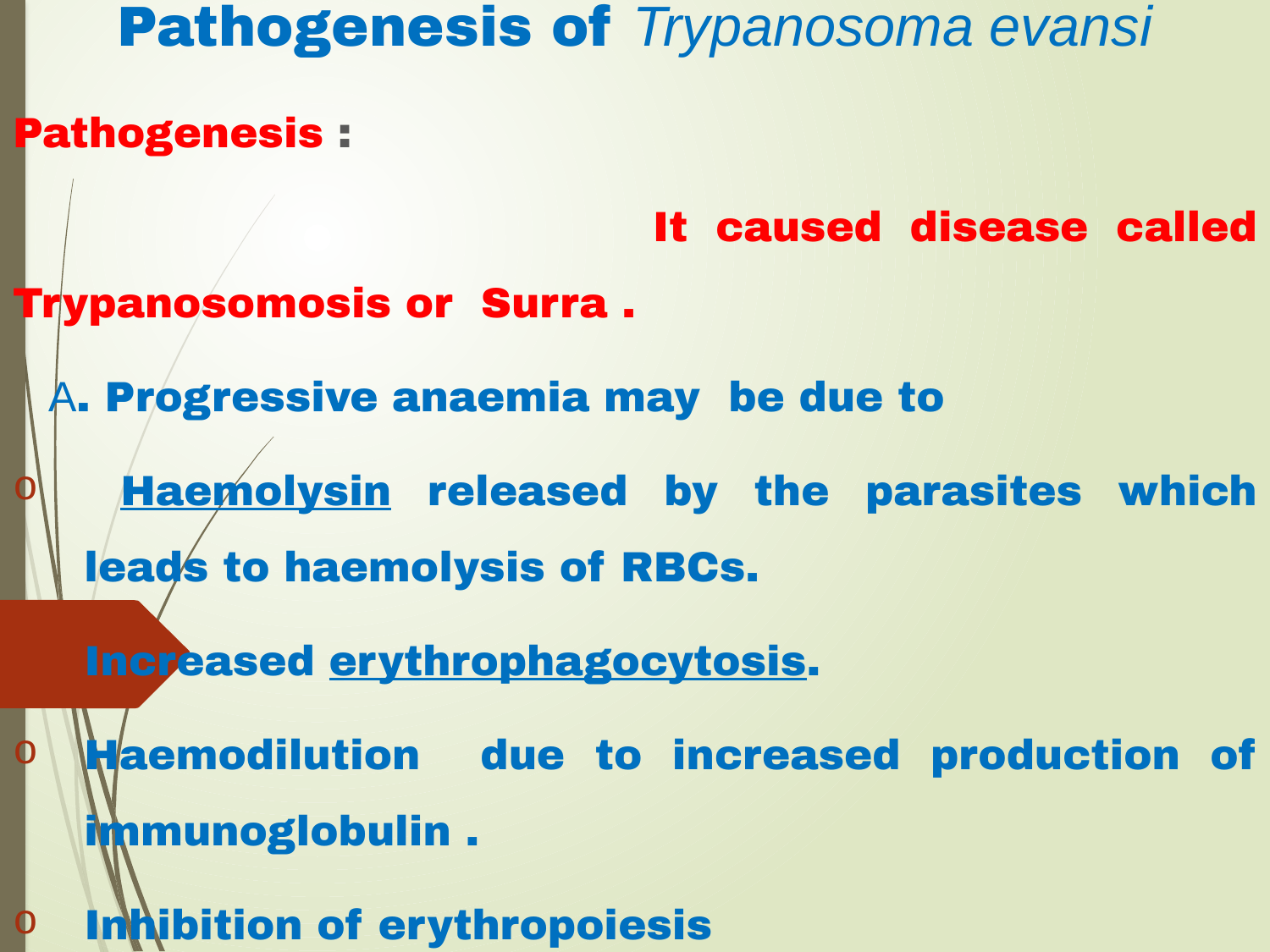

# Pathogenesis of Trypanosoma evansi
Pathogenesis :
                       It caused disease called Trypanosomosis or  Surra .
   A. Progressive anaemia may  be due to
 Haemolysin released by the parasites which leads to haemolysis of RBCs.
Increased erythrophagocytosis.
Haemodilution  due to increased production of immunoglobulin .
Inhibition of erythropoiesis